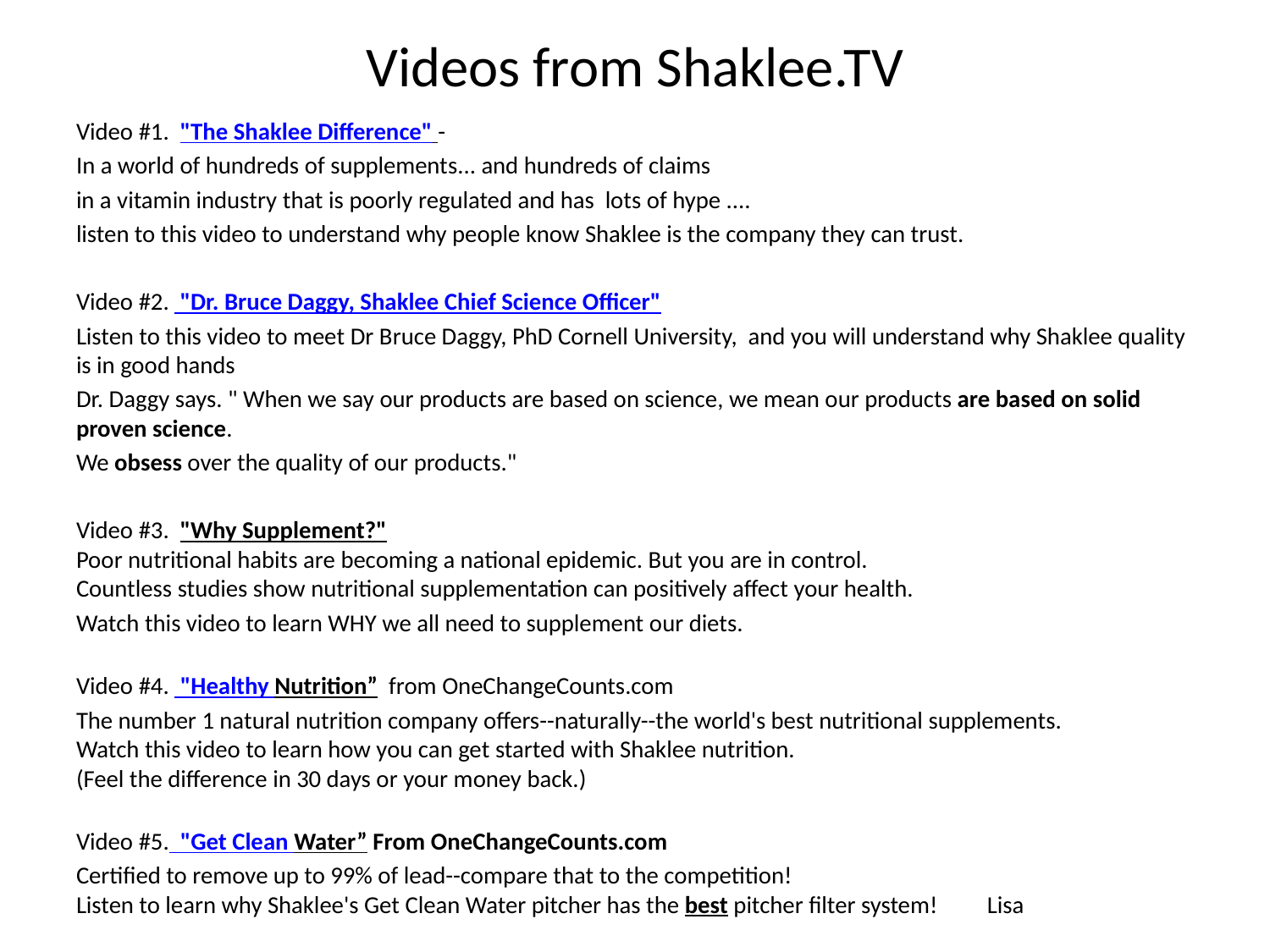

# Videos from Shaklee.TV
Video #1.  "The Shaklee Difference" -
In a world of hundreds of supplements... and hundreds of claims
in a vitamin industry that is poorly regulated and has  lots of hype ....
listen to this video to understand why people know Shaklee is the company they can trust.

Video #2.  "Dr. Bruce Daggy, Shaklee Chief Science Officer"
Listen to this video to meet Dr Bruce Daggy, PhD Cornell University,  and you will understand why Shaklee quality is in good hands
Dr. Daggy says. " When we say our products are based on science, we mean our products are based on solid proven science.
We obsess over the quality of our products."

Video #3.  "Why Supplement?"
Poor nutritional habits are becoming a national epidemic. But you are in control.
Countless studies show nutritional supplementation can positively affect your health.
Watch this video to learn WHY we all need to supplement our diets.
Video #4.  "Healthy Nutrition”  from OneChangeCounts.com
The number 1 natural nutrition company offers--naturally--the world's best nutritional supplements.
Watch this video to learn how you can get started with Shaklee nutrition.
(Feel the difference in 30 days or your money back.)
Video #5.  "Get Clean Water” From OneChangeCounts.com
Certified to remove up to 99% of lead--compare that to the competition!
Listen to learn why Shaklee's Get Clean Water pitcher has the best pitcher filter system!         Lisa